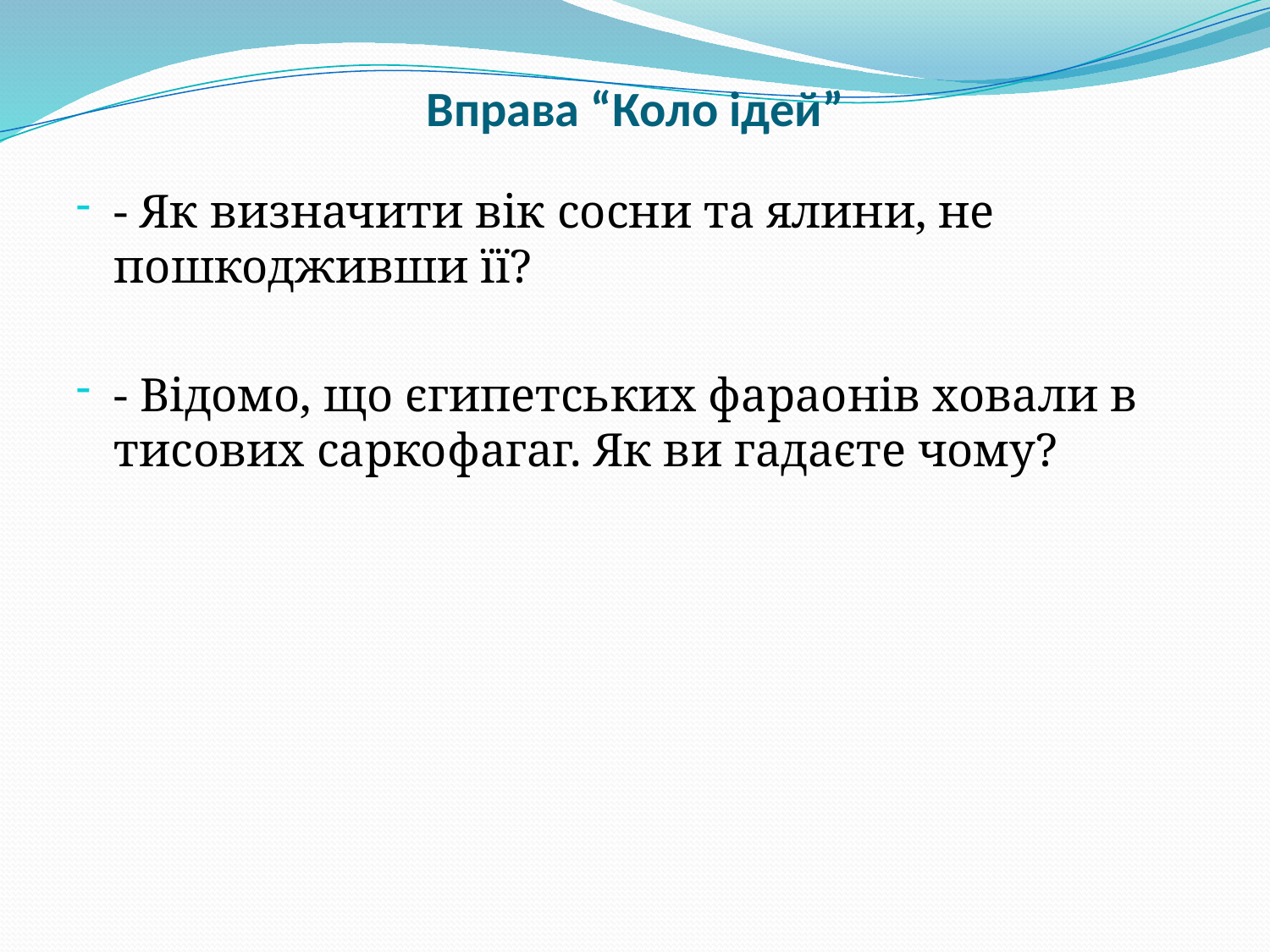

# Вправа “Коло ідей”
- Як визначити вік сосни та ялини, не пошкодживши її?

- Відомо, що єгипетських фараонів ховали в тисових саркофагаг. Як ви гадаєте чому?